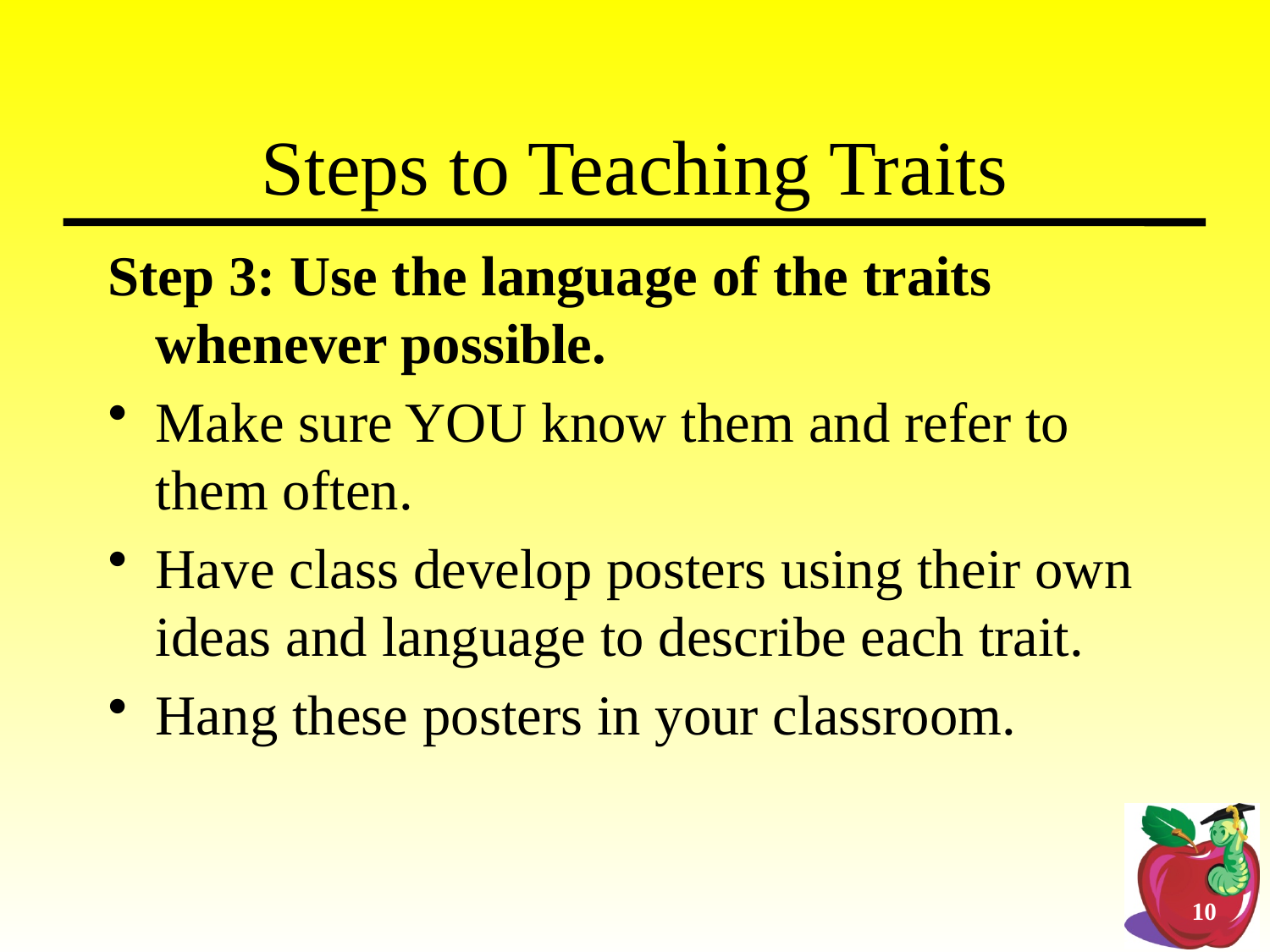

Steps to Teaching Traits
Step 3: Use the language of the traits whenever possible.
Make sure YOU know them and refer to them often.
Have class develop posters using their own ideas and language to describe each trait.
Hang these posters in your classroom.
10